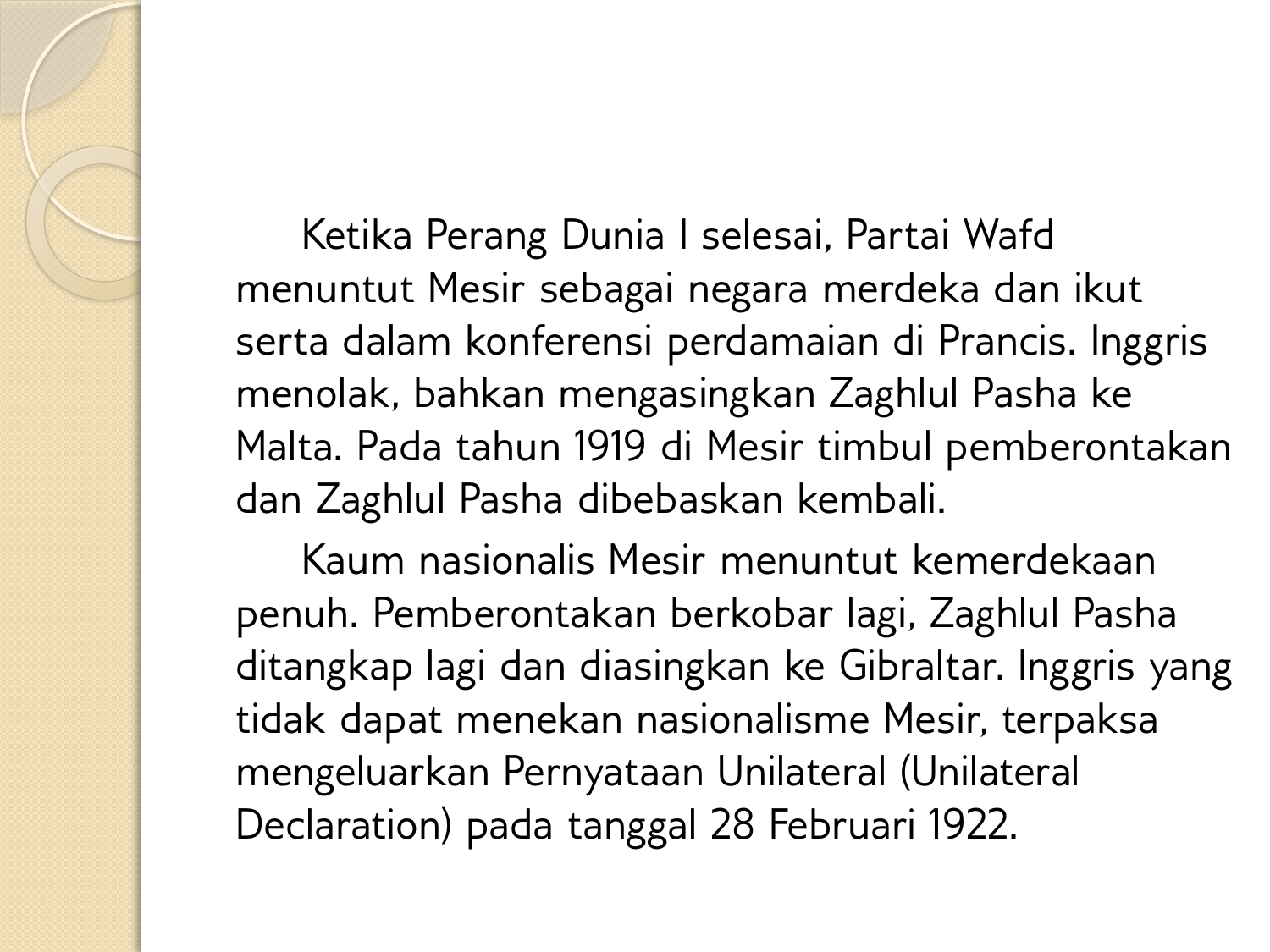

#
     Ketika Perang Dunia I selesai, Partai Wafd menuntut Mesir sebagai negara merdeka dan ikut serta dalam konferensi perdamaian di Prancis. Inggris menolak, bahkan mengasingkan Zaghlul Pasha ke Malta. Pada tahun 1919 di Mesir timbul pemberontakan dan Zaghlul Pasha dibebaskan kembali.
     Kaum nasionalis Mesir menuntut kemerdekaan penuh. Pemberontakan berkobar lagi, Zaghlul Pasha ditangkap lagi dan diasingkan ke Gibraltar. Inggris yang tidak dapat menekan nasionalisme Mesir, terpaksa mengeluarkan Pernyataan Unilateral (Unilateral Declaration) pada tanggal 28 Februari 1922.